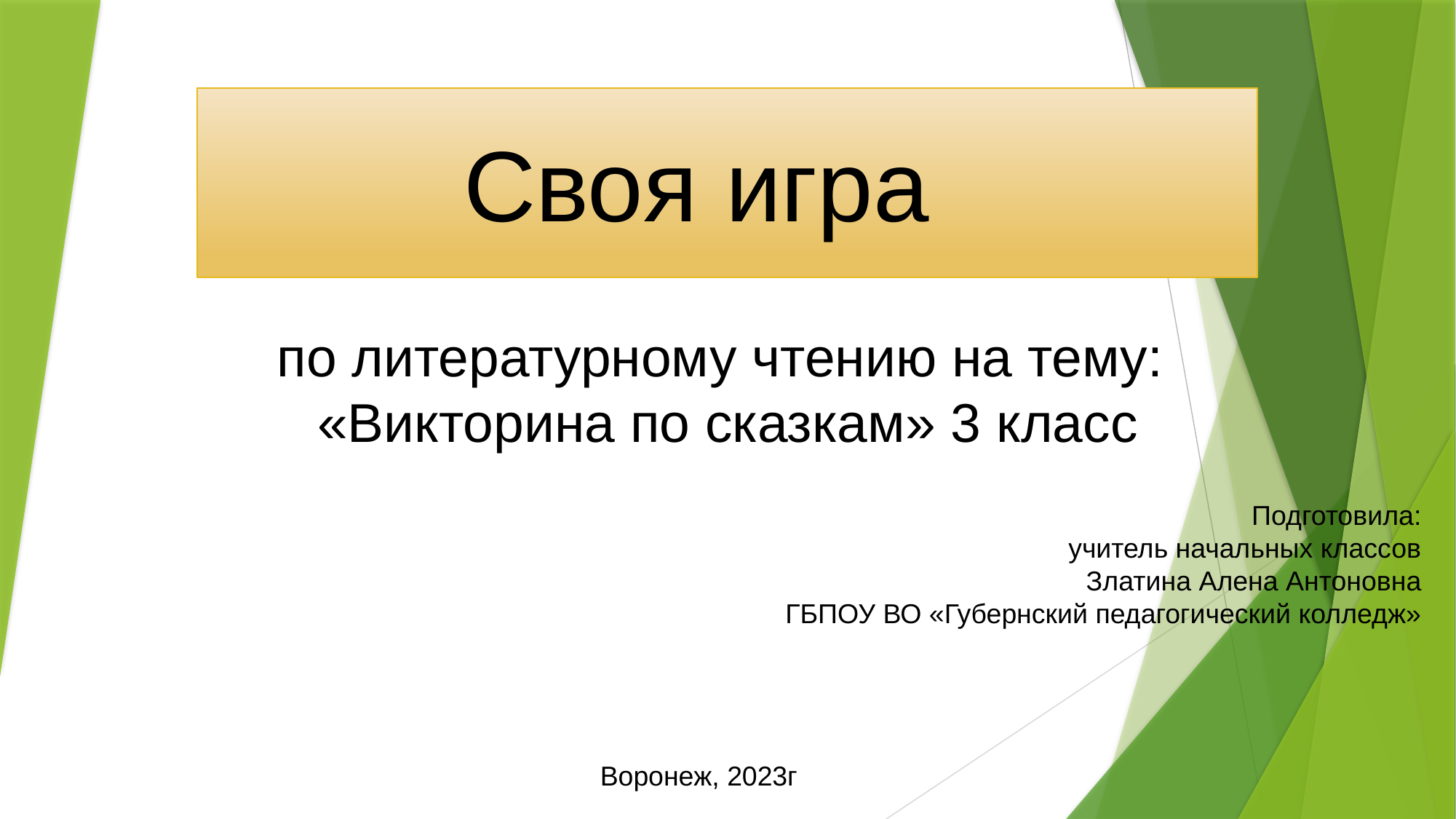

Своя игра
по литературному чтению на тему:
«Викторина по сказкам» 3 класс
Подготовила:
учитель начальных классов
Златина Алена Антоновна
ГБПОУ ВО «Губернский педагогический колледж»
Воронеж, 2023г